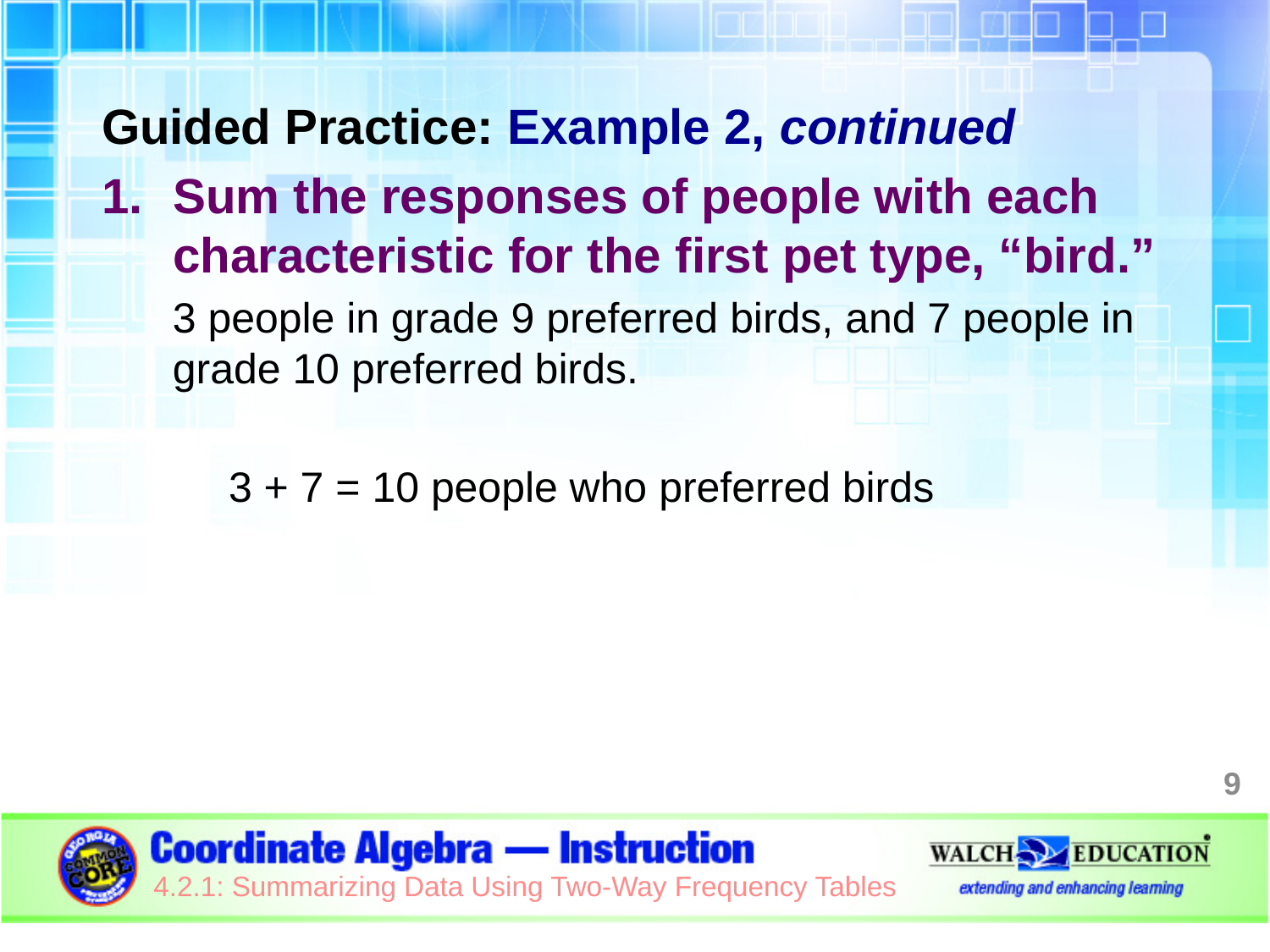

Guided Practice: Example 2, continued
Sum the responses of people with each characteristic for the first pet type, “bird.”
3 people in grade 9 preferred birds, and 7 people in grade 10 preferred birds.

3 + 7 = 10 people who preferred birds

9
4.2.1: Summarizing Data Using Two-Way Frequency Tables